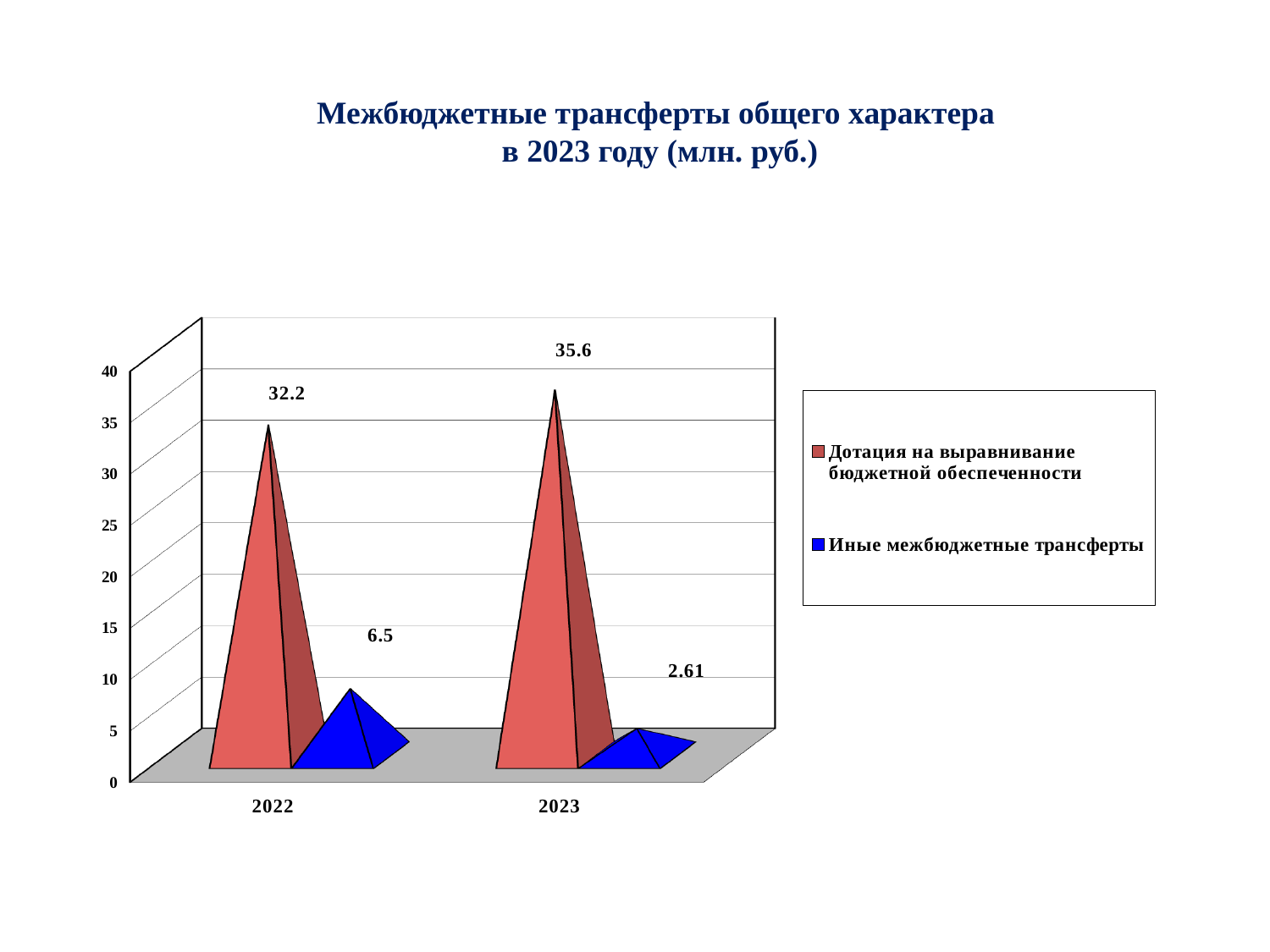

Межбюджетные трансферты общего характера
в 2023 году (млн. руб.)

[unsupported chart]